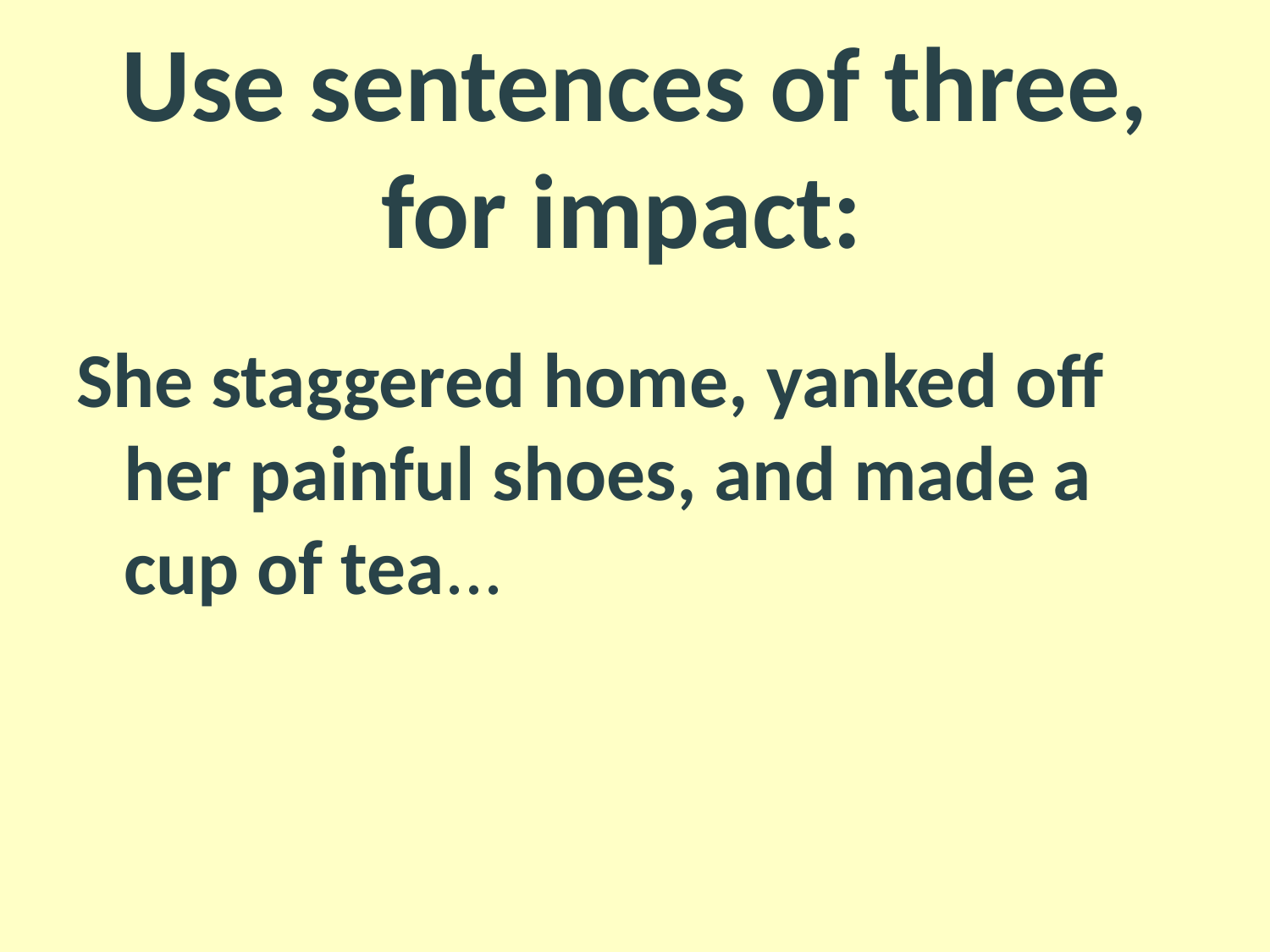

# Use sentences of three, for impact:
She staggered home, yanked off her painful shoes, and made a cup of tea...